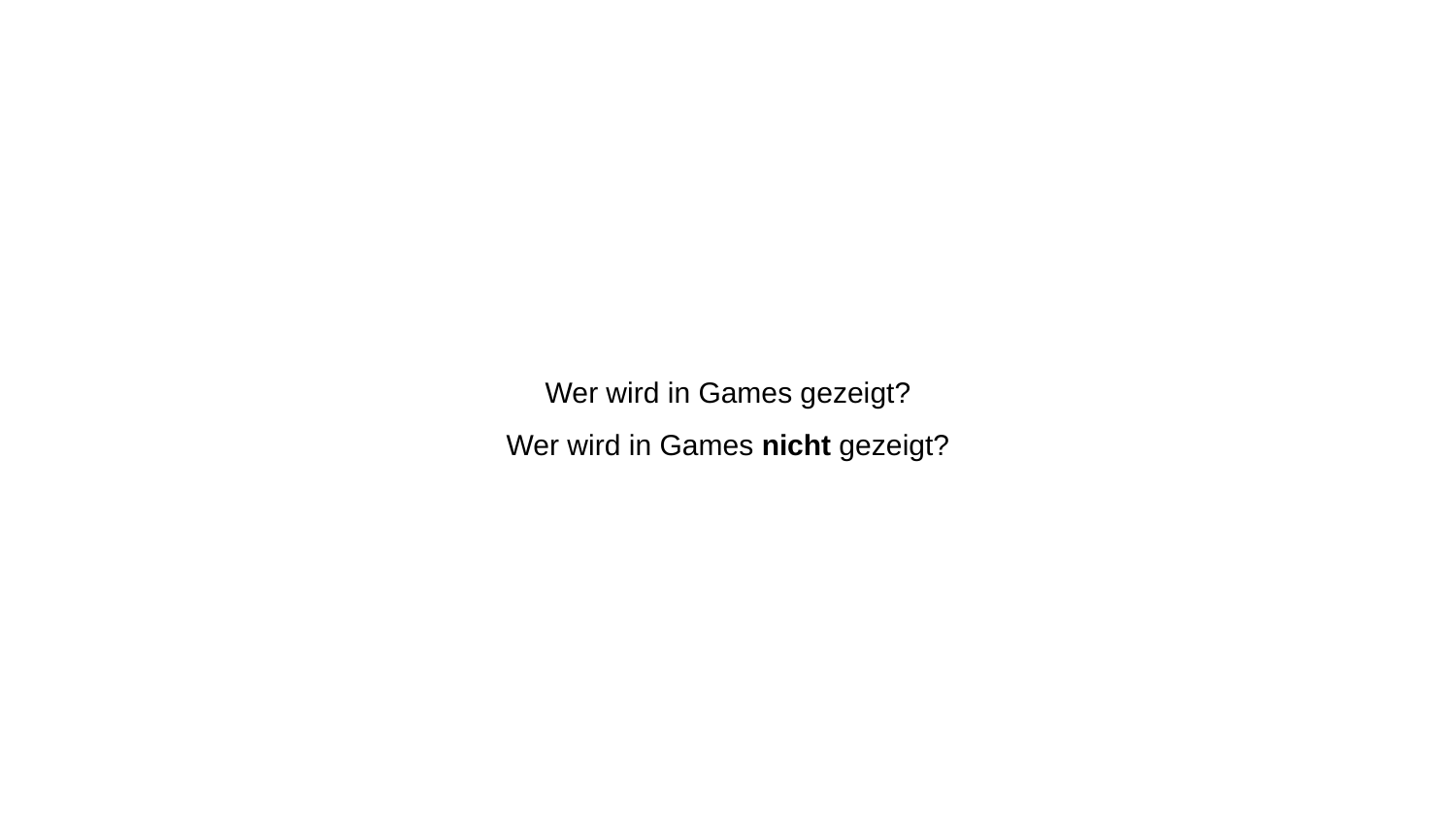

# Wer wird in Games gezeigt? Wer wird in Games nicht gezeigt?